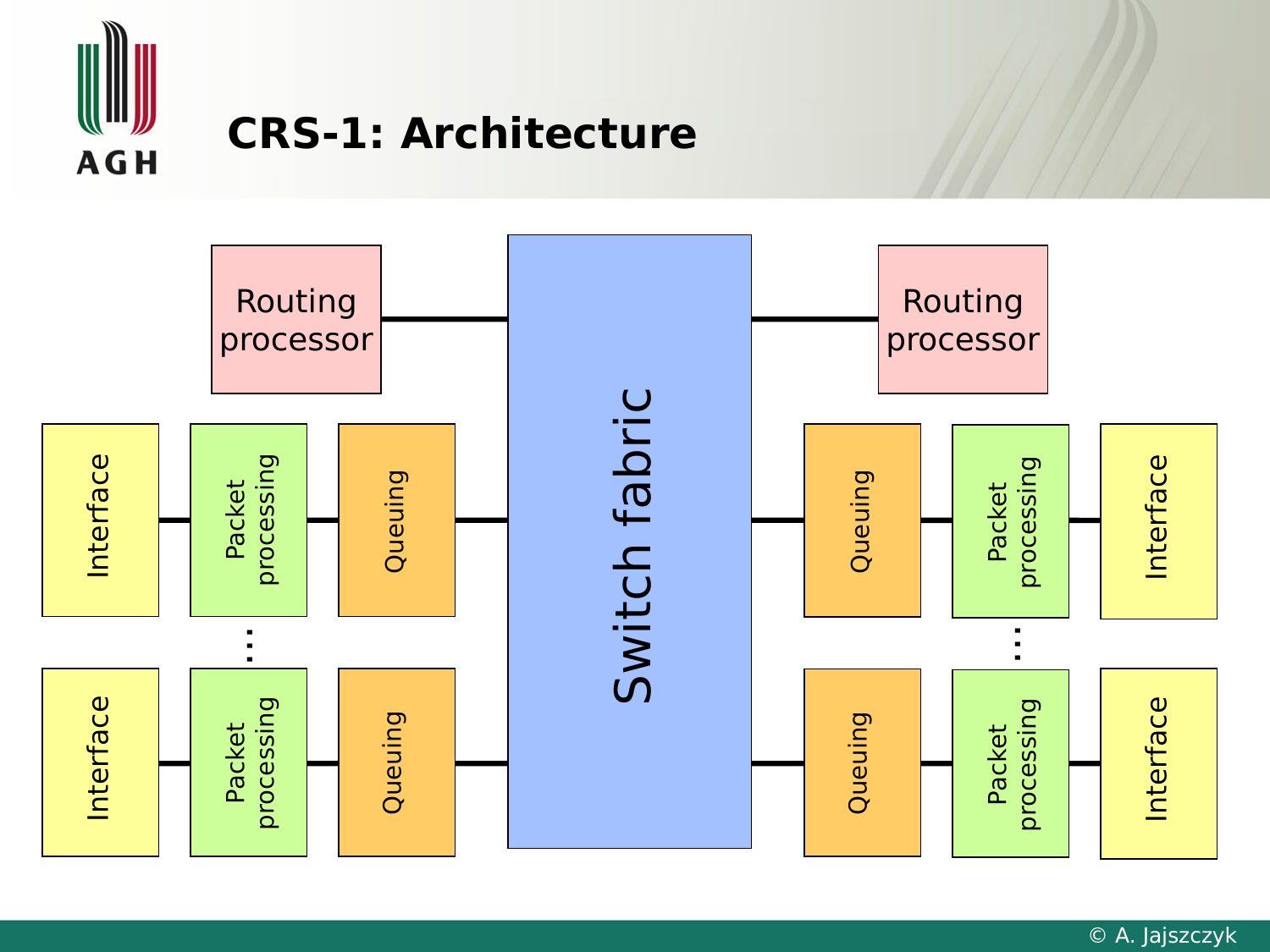

# CRS-1: Architecture

Routing
processor
Routing
processor

Packet
processing
Packet
processing
Interface
Interface
Queuing
Queuing
Switch fabric

...
...

Packet
processing
Packet
processing
Interface
Interface
Queuing
Queuing